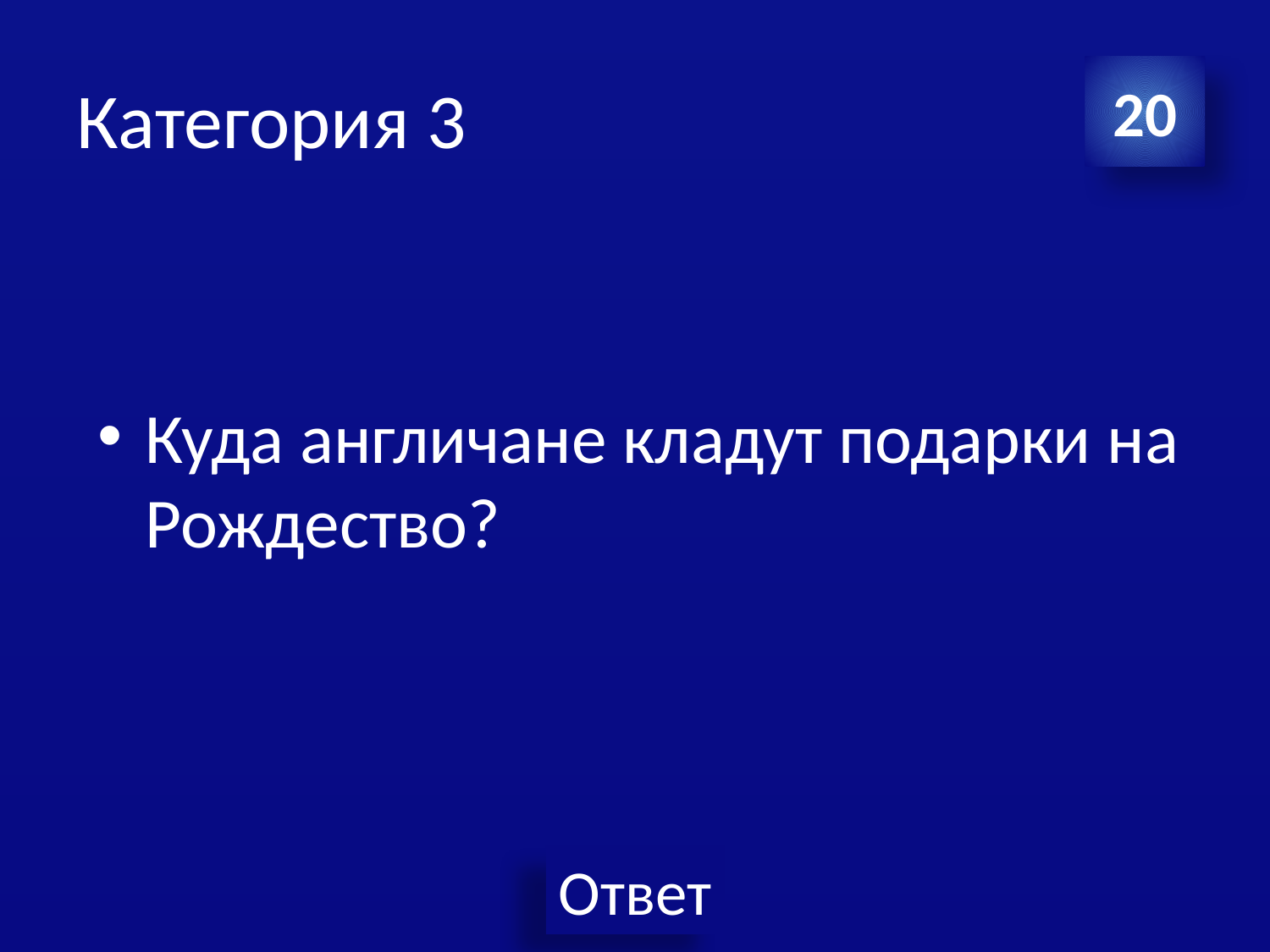

# Категория 3
20
Куда англичане кладут подарки на Рождество?